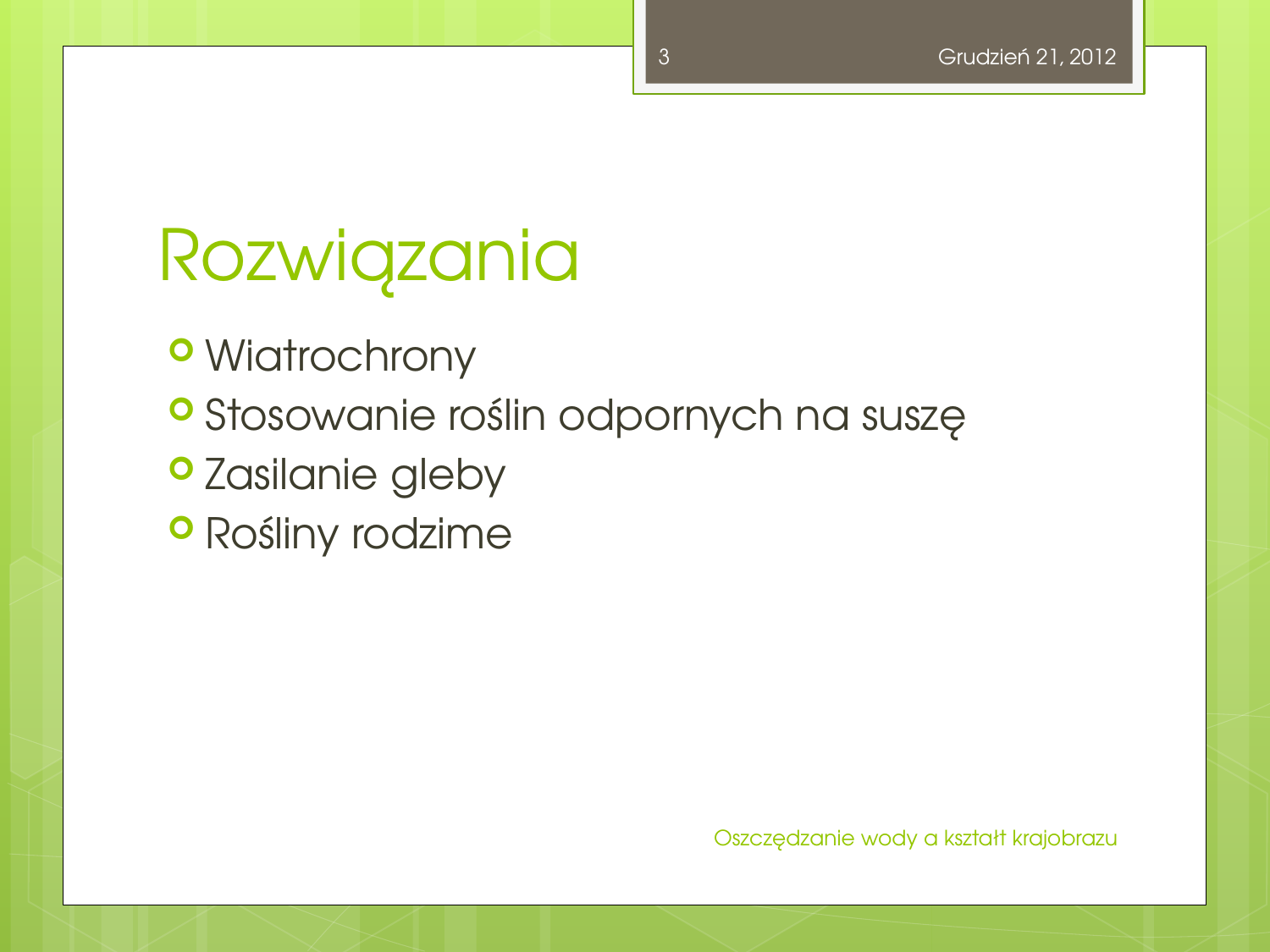

3
Grudzień 21, 2012
# Rozwiązania
Wiatrochrony
Stosowanie roślin odpornych na suszę
Zasilanie gleby
Rośliny rodzime
Oszczędzanie wody a kształt krajobrazu